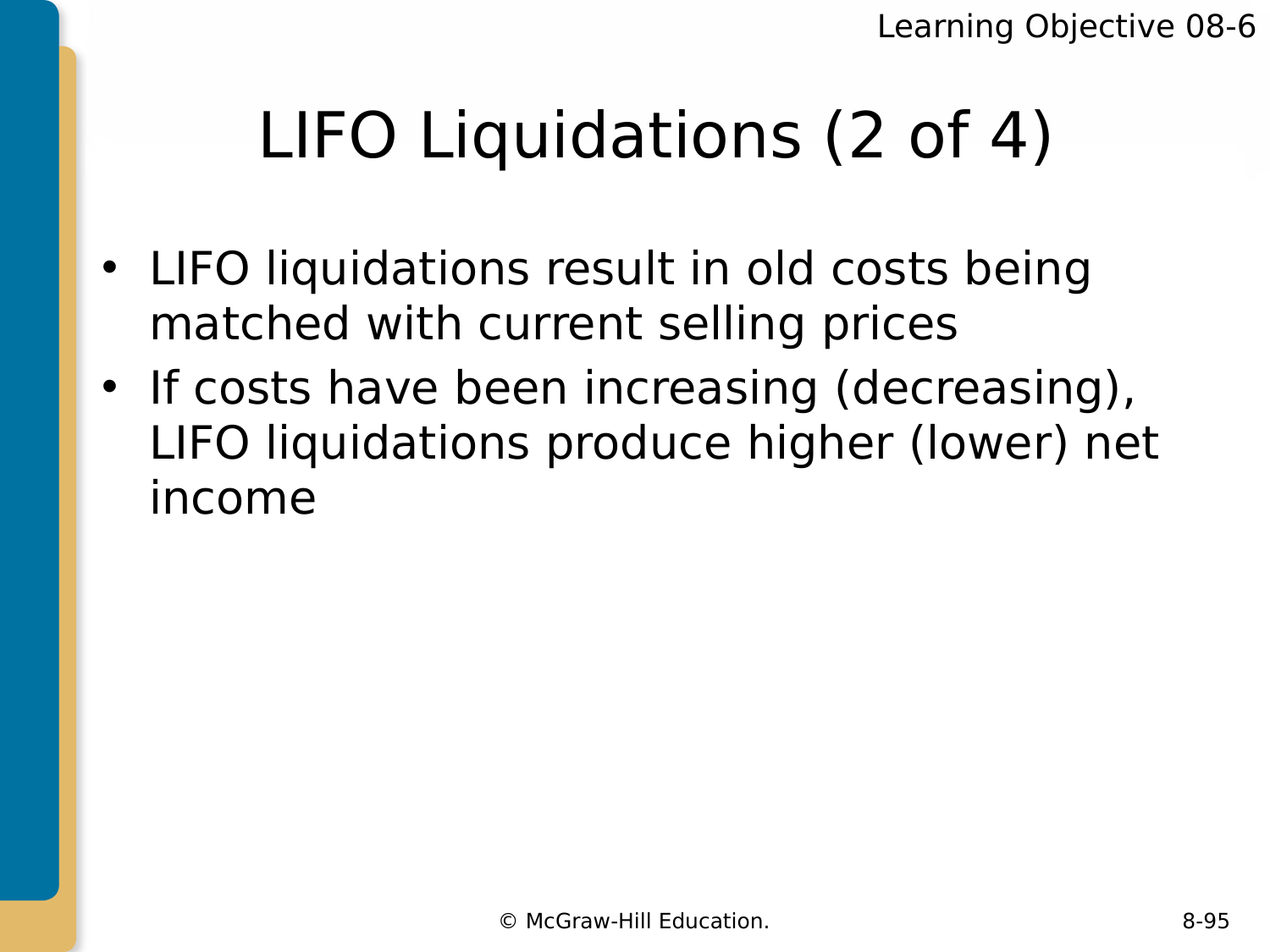

Learning Objective 08-6
# LIFO Liquidations (2 of 4)
LIFO liquidations result in old costs being matched with current selling prices
If costs have been increasing (decreasing), LIFO liquidations produce higher (lower) net income